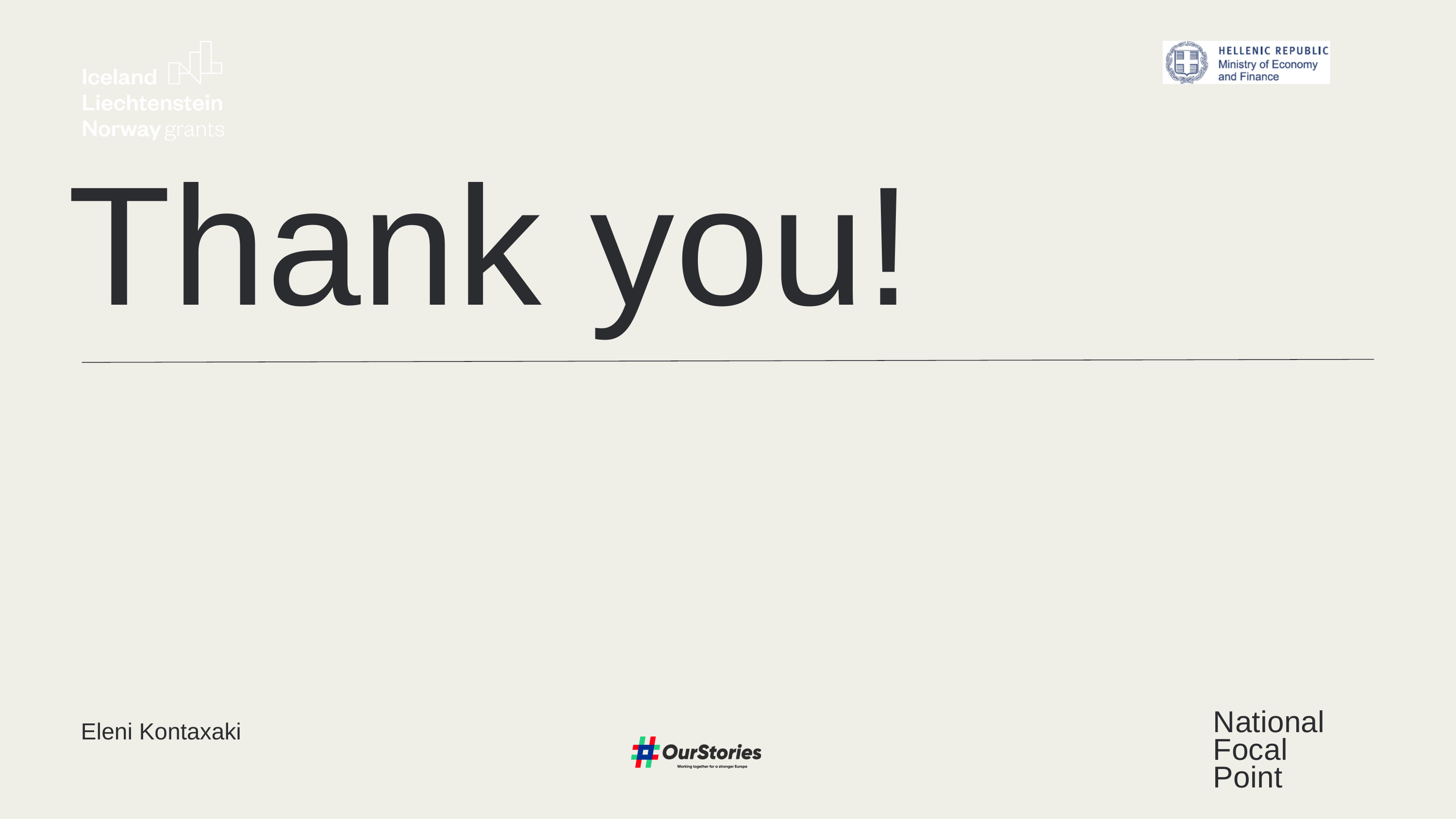

Thank you!

Eleni Kontaxaki
National Focal Point